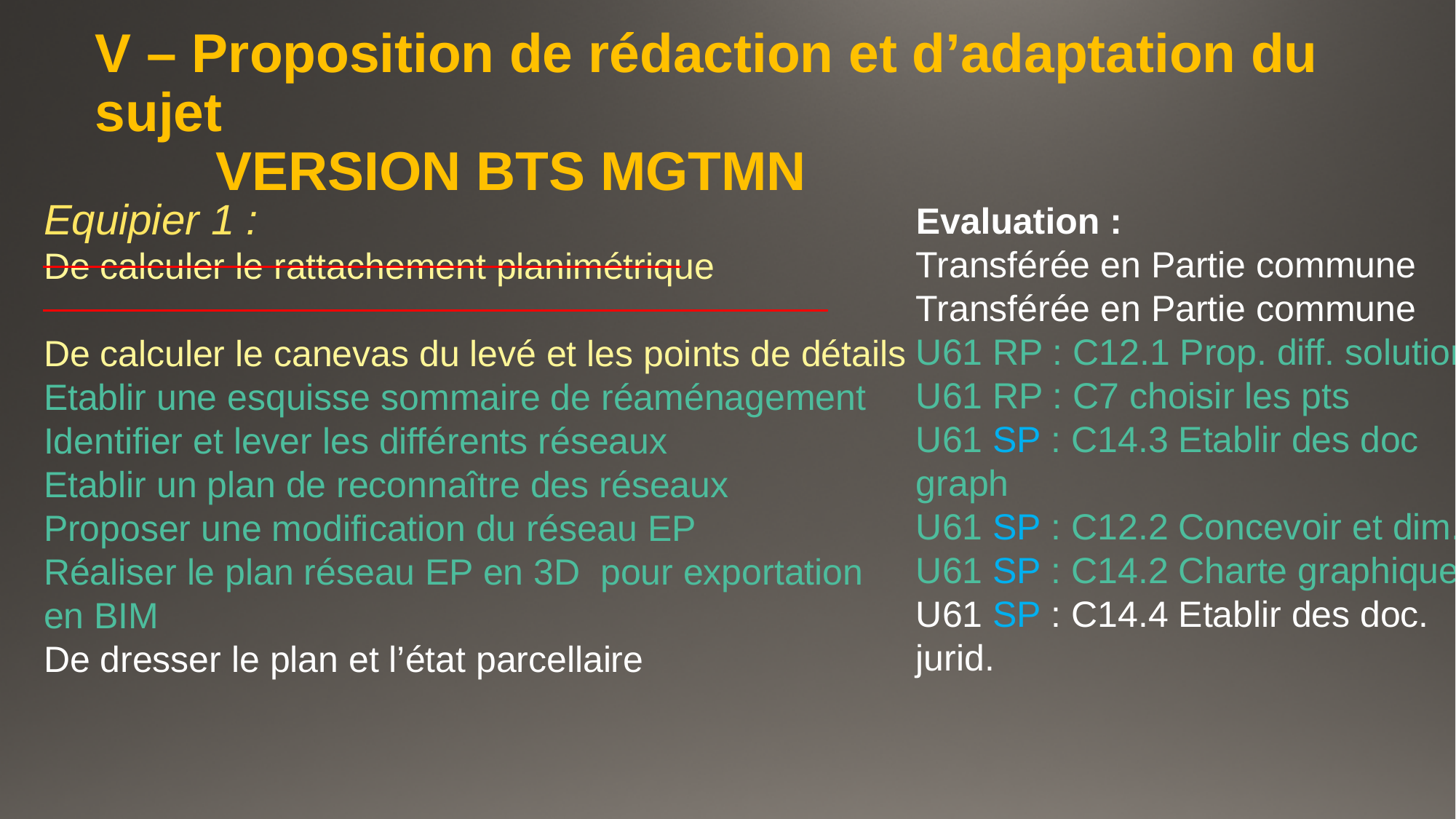

# V – Proposition de rédaction et d’adaptation du sujet VERSION BTS MGTMN
Equipier 1 :
De calculer le rattachement planimétrique
De calculer le canevas du levé et les points de détails
Etablir une esquisse sommaire de réaménagement
Identifier et lever les différents réseaux
Etablir un plan de reconnaître des réseaux
Proposer une modification du réseau EP
Réaliser le plan réseau EP en 3D  pour exportation en BIM
De dresser le plan et l’état parcellaire

Evaluation :
Transférée en Partie commune
Transférée en Partie commune
U61 RP : C12.1 Prop. diff. solutions
U61 RP : C7 choisir les pts
U61 SP : C14.3 Etablir des doc graph
U61 SP : C12.2 Concevoir et dim.
U61 SP : C14.2 Charte graphique
U61 SP : C14.4 Etablir des doc. jurid.